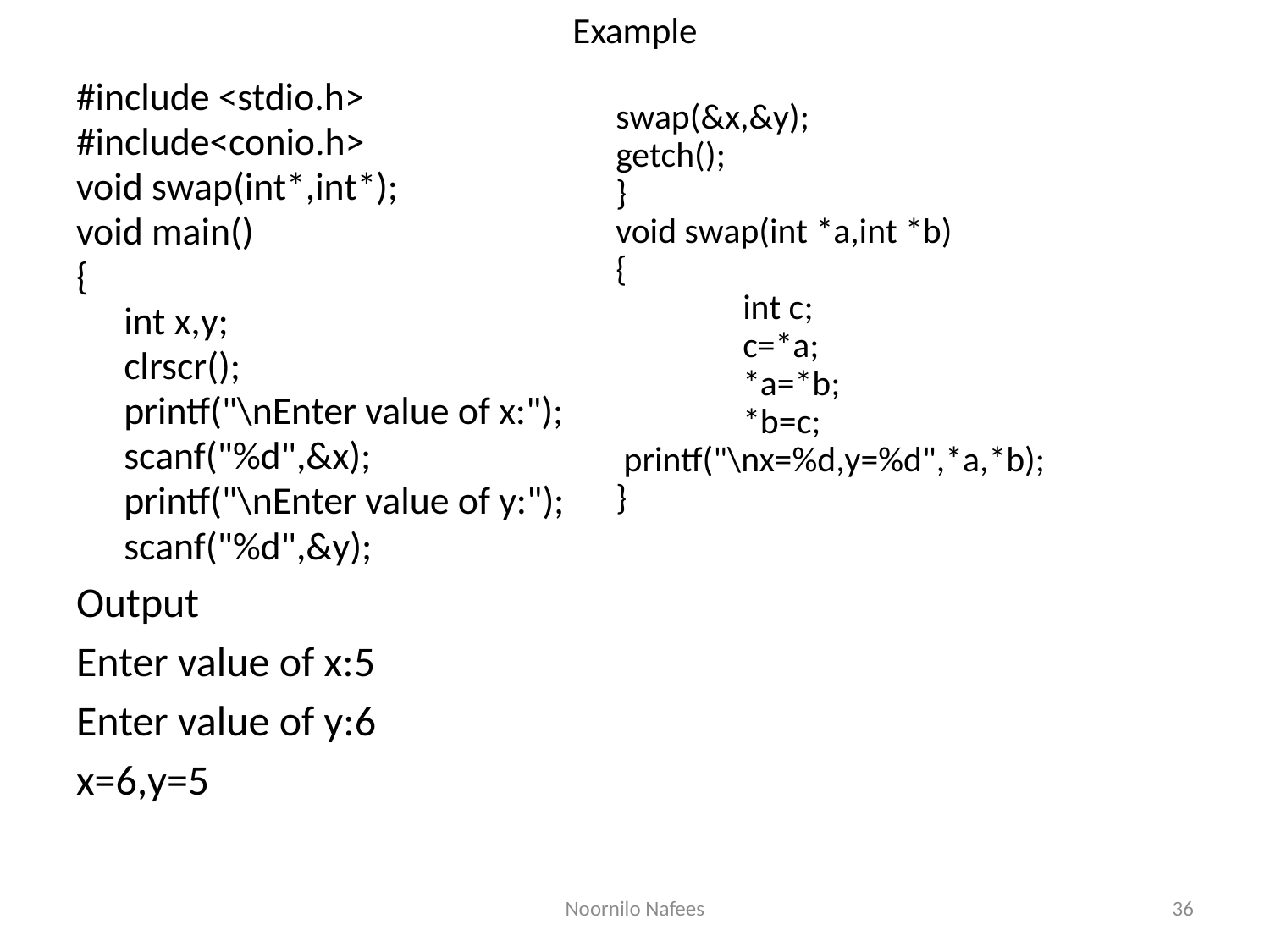

Example
#include <stdio.h>
#include<conio.h>
void swap(int*,int*);
void main()
{
	int x,y;
	clrscr();
	printf("\nEnter value of x:");
	scanf("%d",&x);
	printf("\nEnter value of y:");
	scanf("%d",&y);
Output
Enter value of x:5
Enter value of y:6
x=6,y=5

swap(&x,&y);
getch();
}
void swap(int *a,int *b)
{
 	int c;
 	c=*a;
	*a=*b;
 	*b=c;
 printf("\nx=%d,y=%d",*a,*b);
}
Noornilo Nafees
36